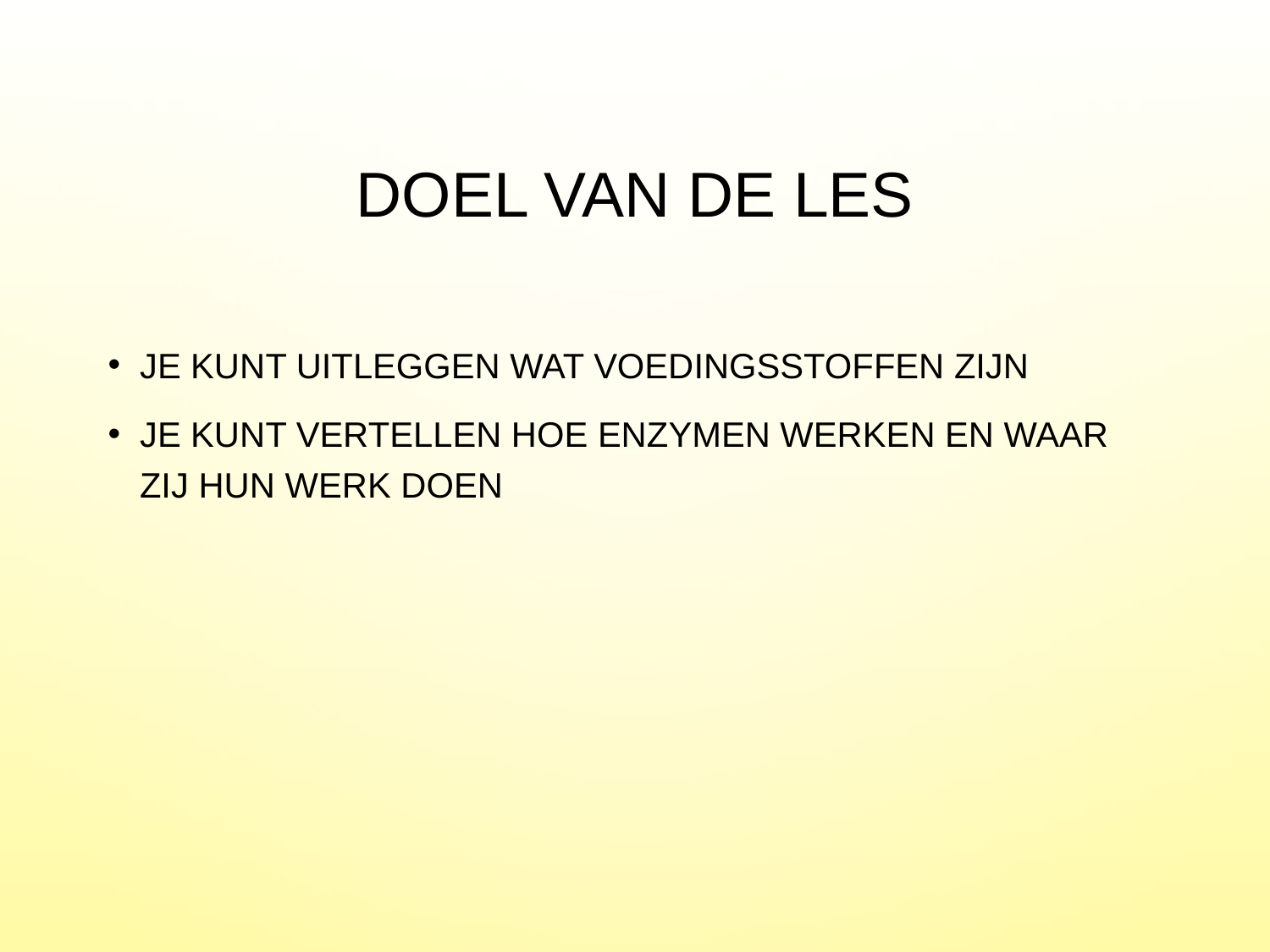

# Doel van de les
Je kunt uitleggen wat voedingsstoffen zijn
Je kunt vertellen hoe enzymen werken en waar zij hun werk doen